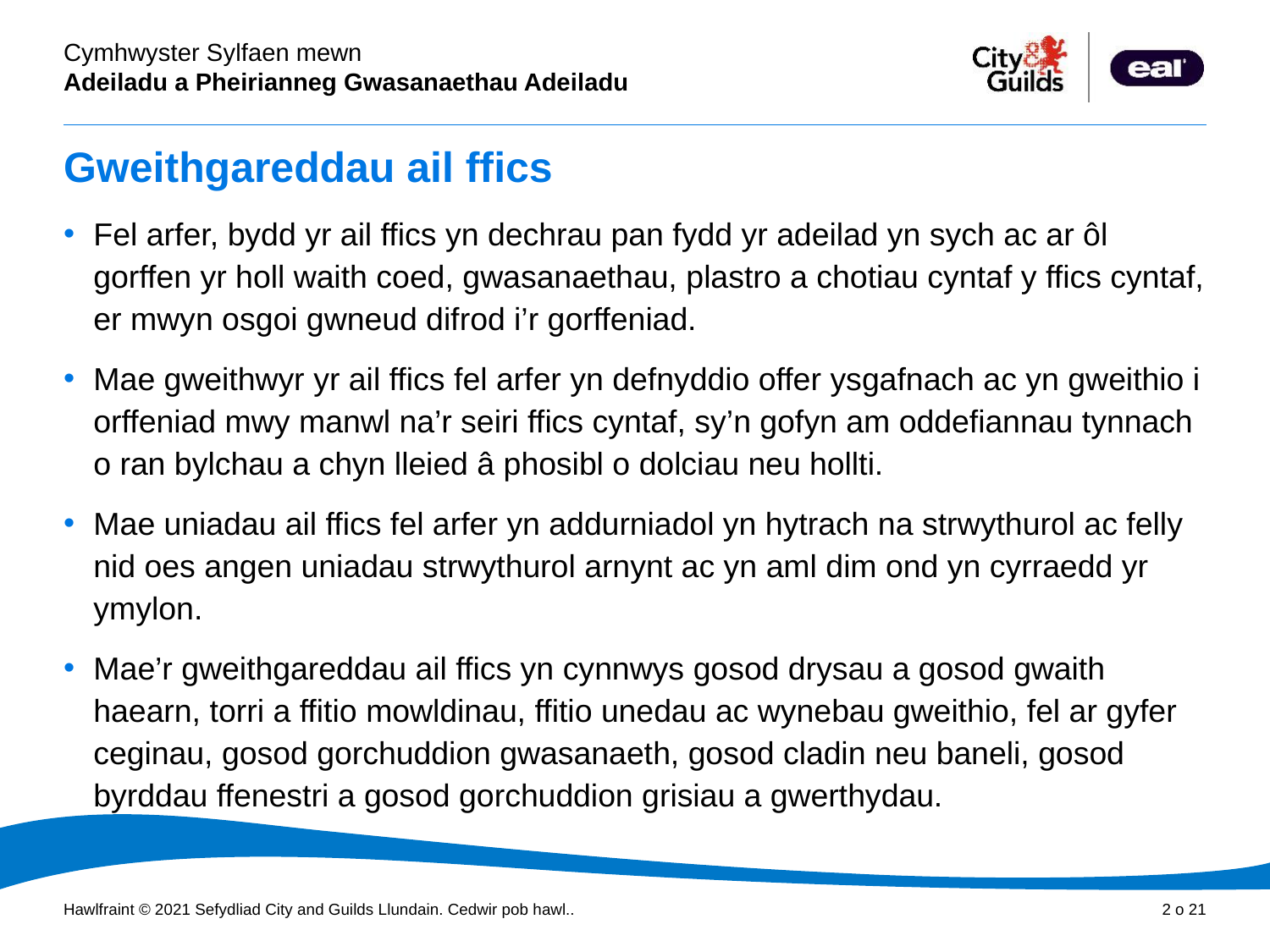

# Gweithgareddau ail ffics
Fel arfer, bydd yr ail ffics yn dechrau pan fydd yr adeilad yn sych ac ar ôl gorffen yr holl waith coed, gwasanaethau, plastro a chotiau cyntaf y ffics cyntaf, er mwyn osgoi gwneud difrod i’r gorffeniad.
Mae gweithwyr yr ail ffics fel arfer yn defnyddio offer ysgafnach ac yn gweithio i orffeniad mwy manwl na’r seiri ffics cyntaf, sy’n gofyn am oddefiannau tynnach o ran bylchau a chyn lleied â phosibl o dolciau neu hollti.
Mae uniadau ail ffics fel arfer yn addurniadol yn hytrach na strwythurol ac felly nid oes angen uniadau strwythurol arnynt ac yn aml dim ond yn cyrraedd yr ymylon.
Mae’r gweithgareddau ail ffics yn cynnwys gosod drysau a gosod gwaith haearn, torri a ffitio mowldinau, ffitio unedau ac wynebau gweithio, fel ar gyfer ceginau, gosod gorchuddion gwasanaeth, gosod cladin neu baneli, gosod byrddau ffenestri a gosod gorchuddion grisiau a gwerthydau.